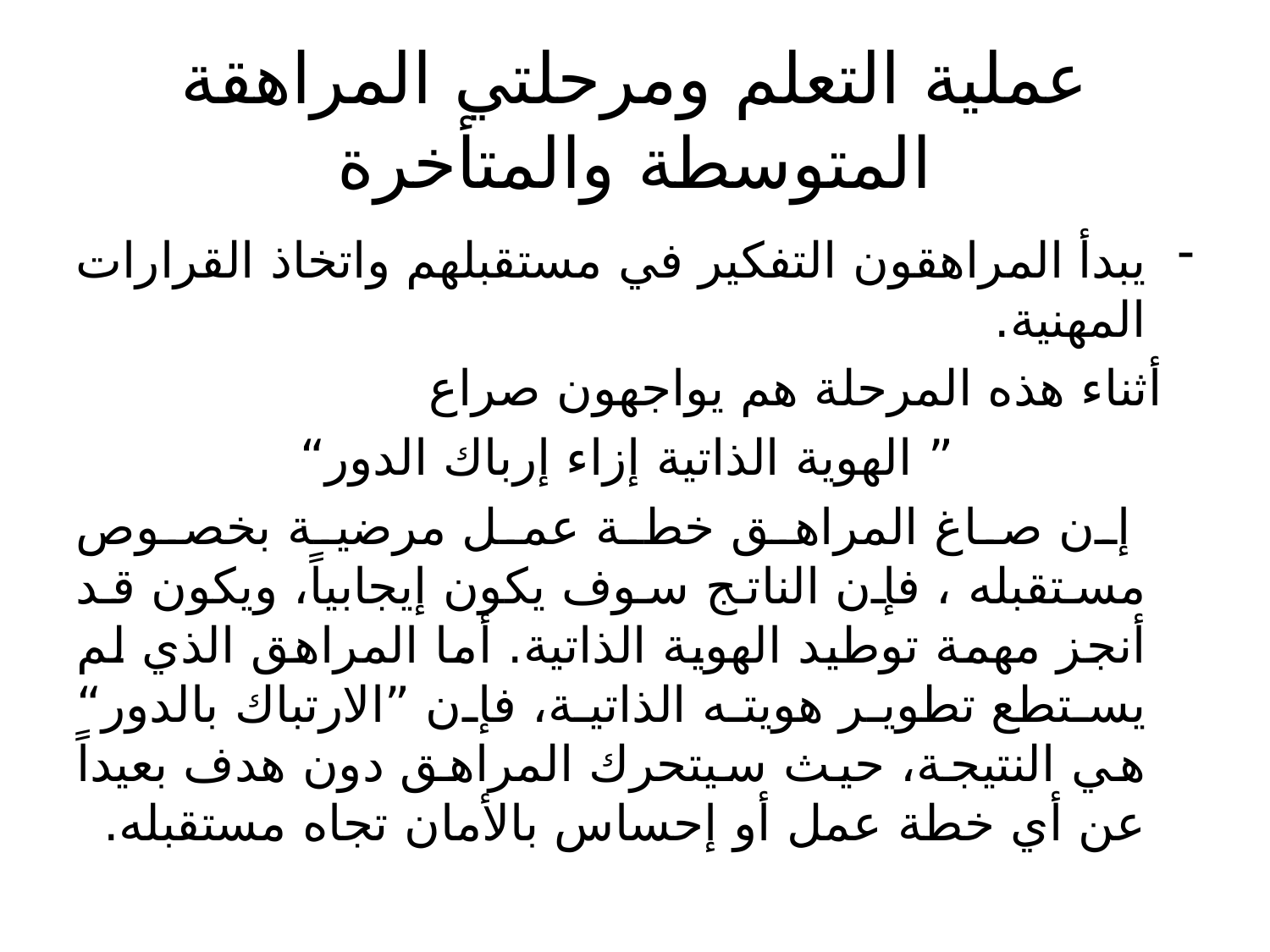

# عملية التعلم ومرحلتي المراهقة المتوسطة والمتأخرة
يبدأ المراهقون التفكير في مستقبلهم واتخاذ القرارات المهنية.
  أثناء هذه المرحلة هم يواجهون صراع
 ” الهوية الذاتية إزاء إرباك الدور“
    إن صاغ المراهق خطة عمل مرضية بخصوص مستقبله ، فإن الناتج سوف يكون إيجابياً، ويكون قد أنجز مهمة توطيد الهوية الذاتية. أما المراهق الذي لم يستطع تطوير هويته الذاتية، فإن ”الارتباك بالدور“ هي النتيجة، حيث سيتحرك المراهق دون هدف بعيداً عن أي خطة عمل أو إحساس بالأمان تجاه مستقبله.